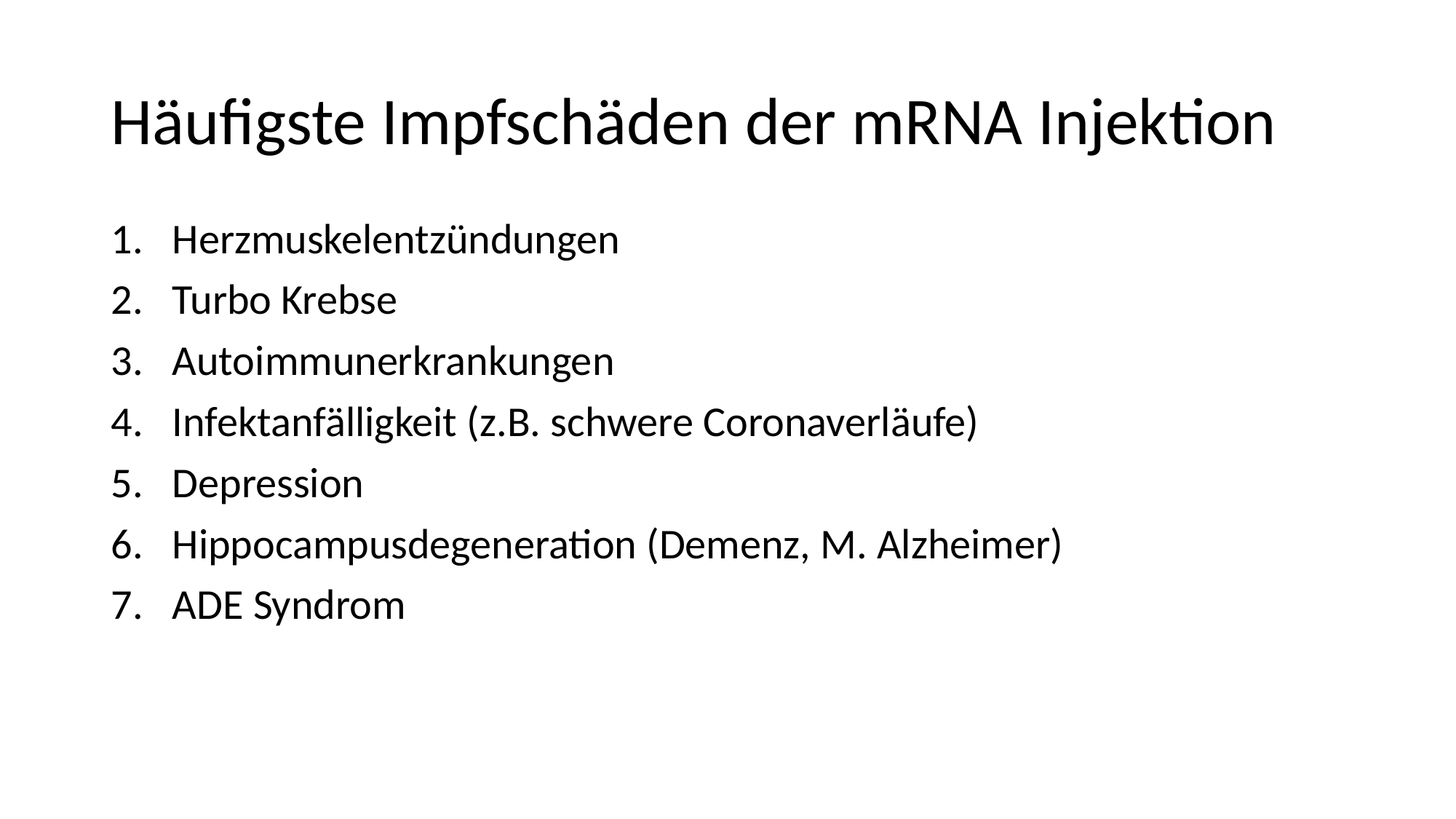

# Häufigste Impfschäden der mRNA Injektion
Herzmuskelentzündungen
Turbo Krebse
Autoimmunerkrankungen
Infektanfälligkeit (z.B. schwere Coronaverläufe)
Depression
Hippocampusdegeneration (Demenz, M. Alzheimer)
ADE Syndrom